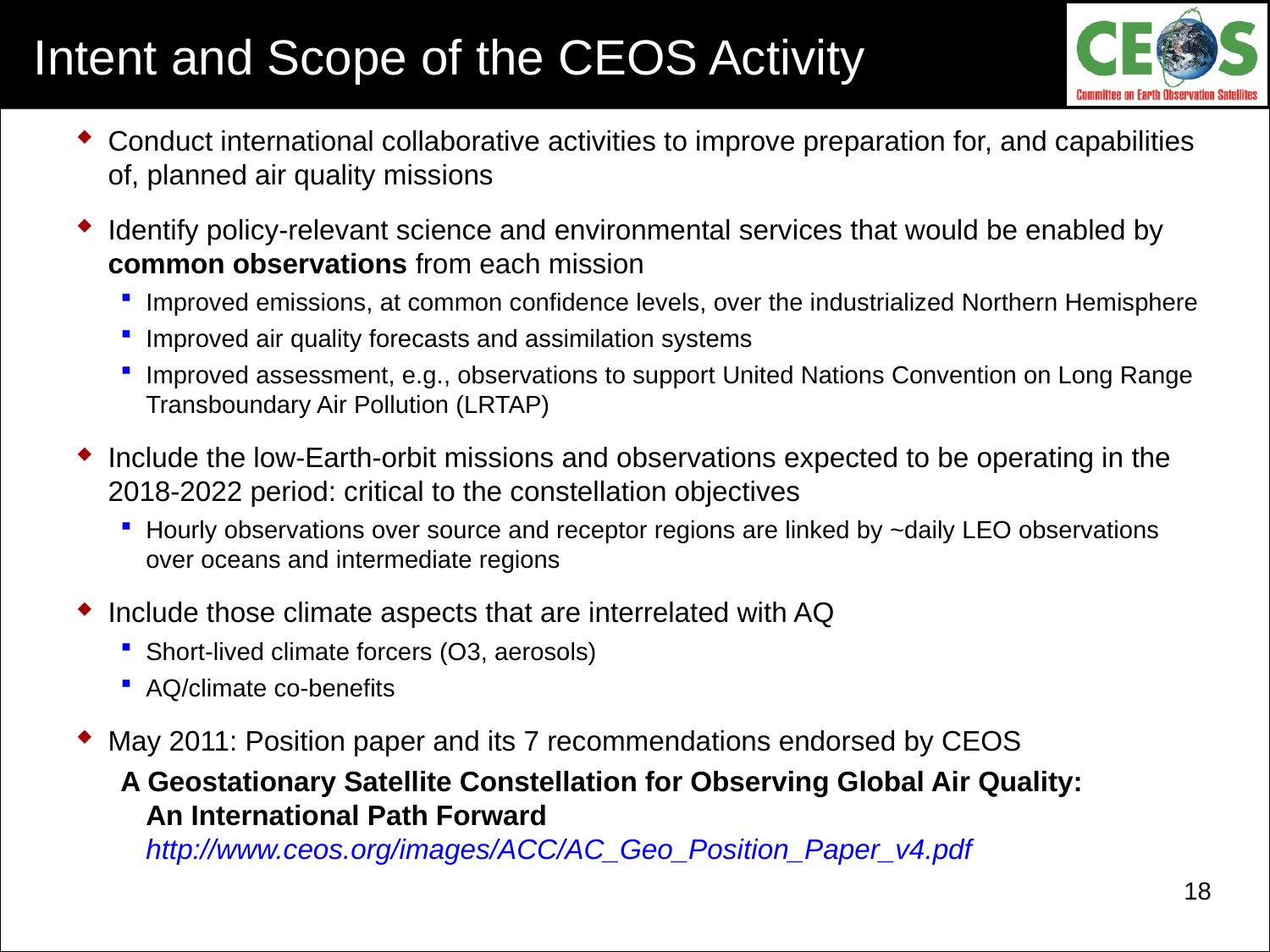

# Intent and Scope of the CEOS Activity
Conduct international collaborative activities to improve preparation for, and capabilities of, planned air quality missions
Identify policy-relevant science and environmental services that would be enabled by common observations from each mission
Improved emissions, at common confidence levels, over the industrialized Northern Hemisphere
Improved air quality forecasts and assimilation systems
Improved assessment, e.g., observations to support United Nations Convention on Long Range Transboundary Air Pollution (LRTAP)
Include the low-Earth-orbit missions and observations expected to be operating in the 2018-2022 period: critical to the constellation objectives
Hourly observations over source and receptor regions are linked by ~daily LEO observations over oceans and intermediate regions
Include those climate aspects that are interrelated with AQ
Short-lived climate forcers (O3, aerosols)
AQ/climate co-benefits
May 2011: Position paper and its 7 recommendations endorsed by CEOS
A Geostationary Satellite Constellation for Observing Global Air Quality:
An International Path Forward
http://www.ceos.org/images/ACC/AC_Geo_Position_Paper_v4.pdf